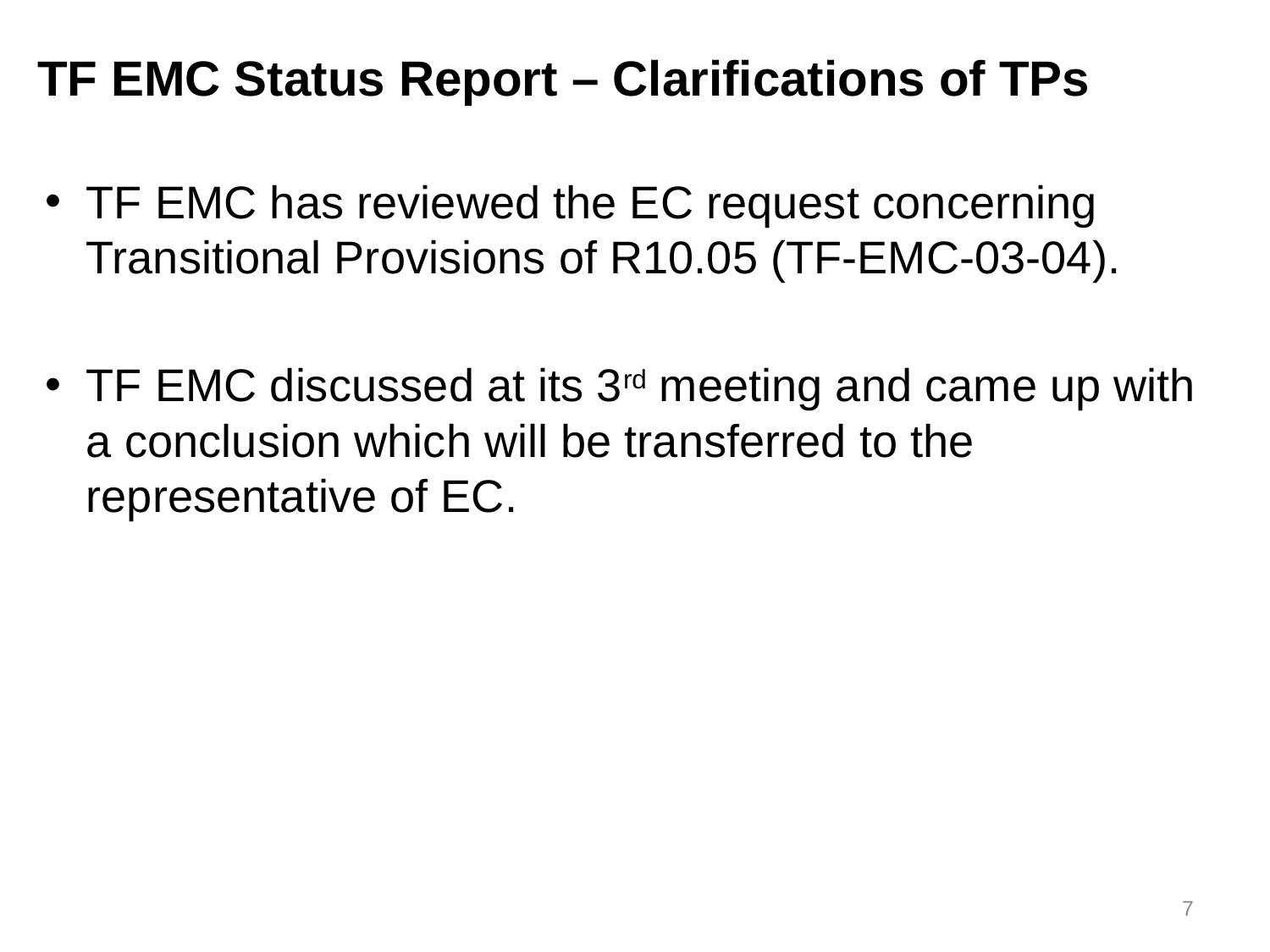

TF EMC Status Report – Clarifications of TPs

TF EMC has reviewed the EC request concerning Transitional Provisions of R10.05 (TF-EMC-03-04).

TF EMC discussed at its 3rd meeting and came up with a conclusion which will be transferred to the representative of EC.
7